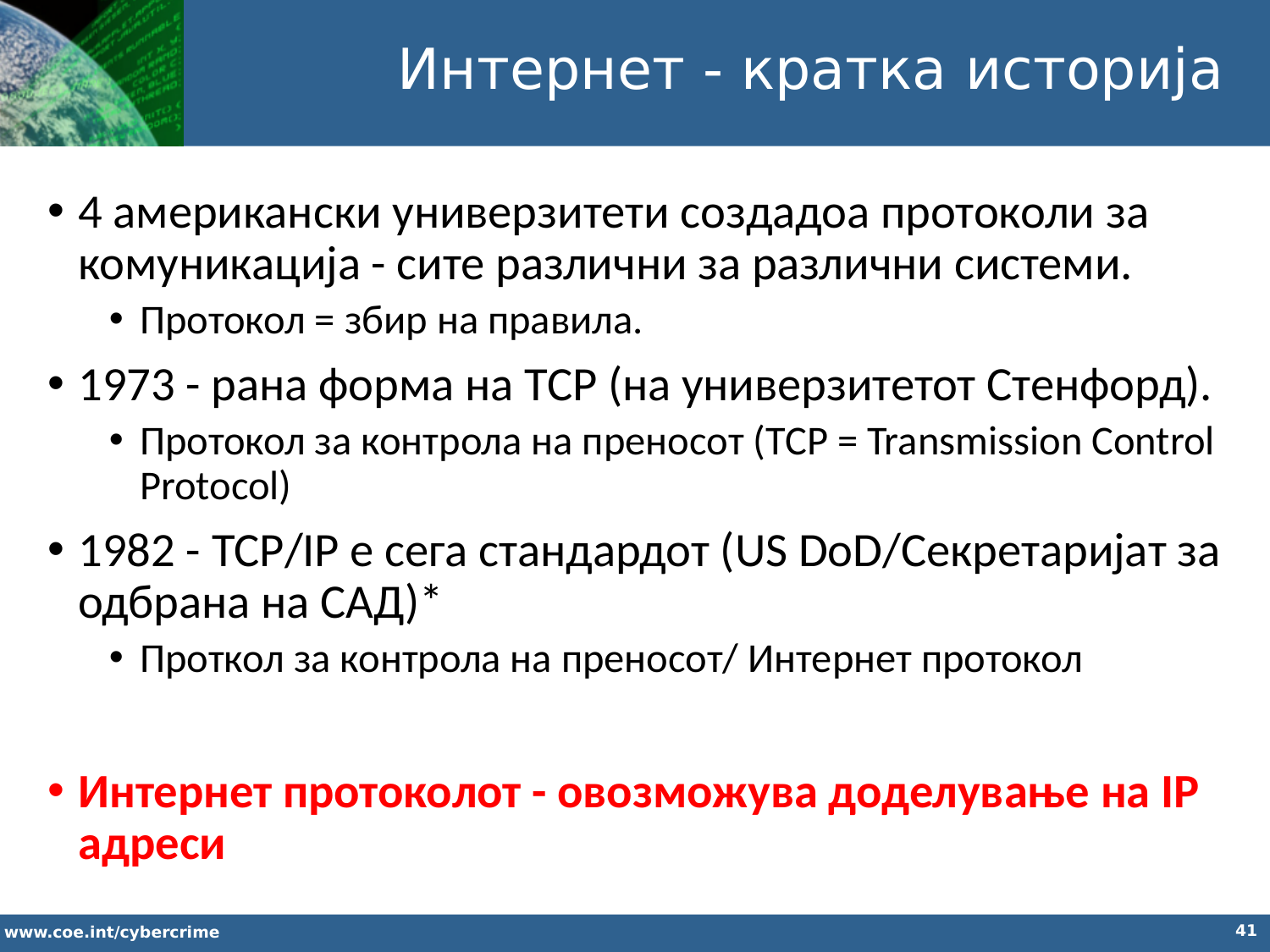

Интернет - кратка историја
4 американски универзитети создадоа протоколи за комуникација - сите различни за различни системи.
Протокол = збир на правила.
1973 - рана форма на TCP (на универзитетот Стенфорд).
Протокол за контрола на преносот (TCP = Transmission Control Protocol)
1982 - TCP/IP е сега стандардот (US DoD/Секретаријат за одбрана на САД)*
Проткол за контрола на преносот/ Интернет протокол

Интернет протоколот - овозможува доделување на IP адреси